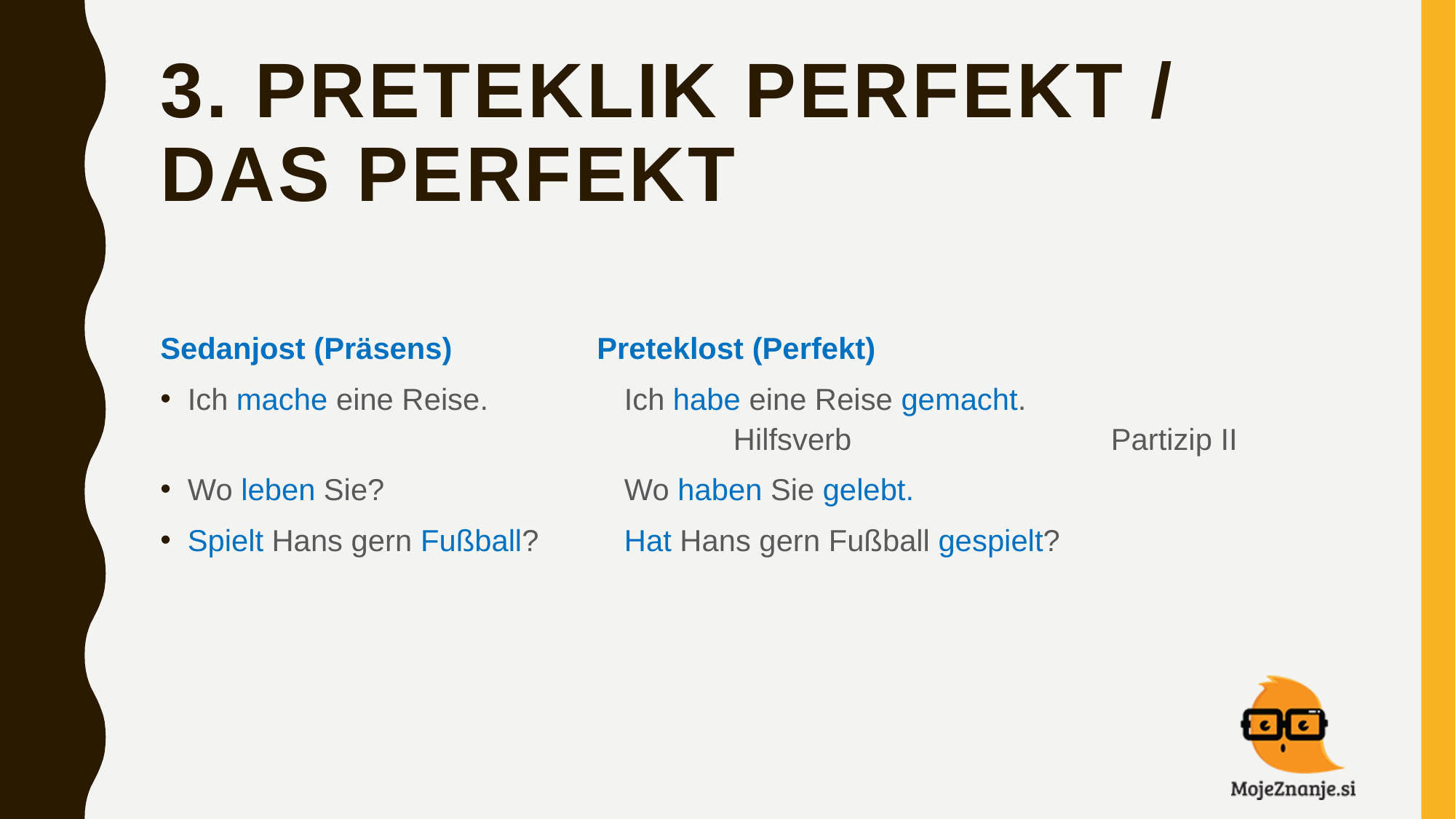

# 3. PRETEKLIK PERFEKT / DAS PERFEKT

Sedanjost (Präsens)		Preteklost (Perfekt)
Ich mache eine Reise.		Ich habe eine Reise gemacht. 								Hilfsverb              	      Partizip II
Wo leben Sie?			Wo haben Sie gelebt.
Spielt Hans gern Fußball?	Hat Hans gern Fußball gespielt?